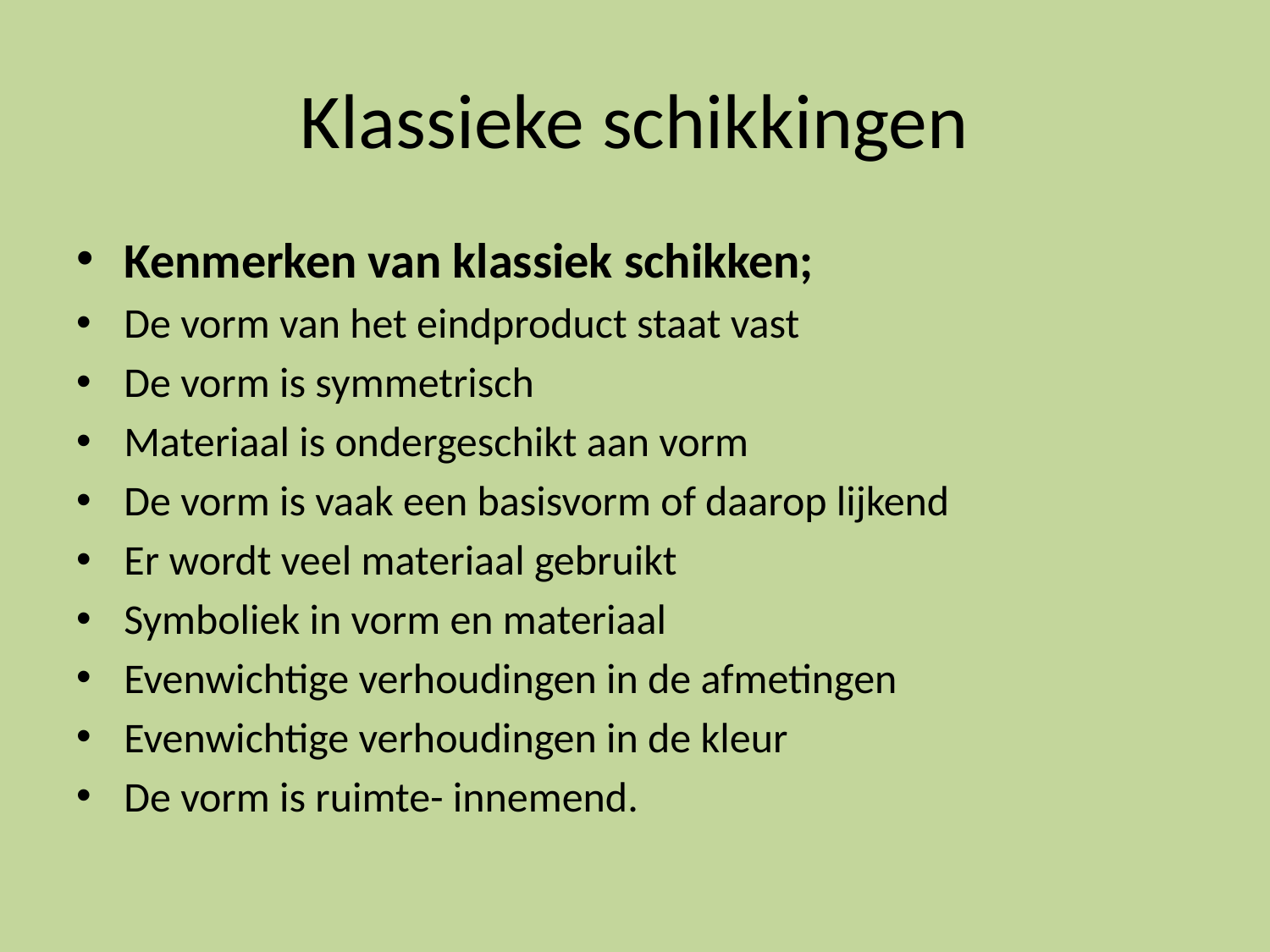

# Klassieke schikkingen
Kenmerken van klassiek schikken;
De vorm van het eindproduct staat vast
De vorm is symmetrisch
Materiaal is ondergeschikt aan vorm
De vorm is vaak een basisvorm of daarop lijkend
Er wordt veel materiaal gebruikt
Symboliek in vorm en materiaal
Evenwichtige verhoudingen in de afmetingen
Evenwichtige verhoudingen in de kleur
De vorm is ruimte- innemend.